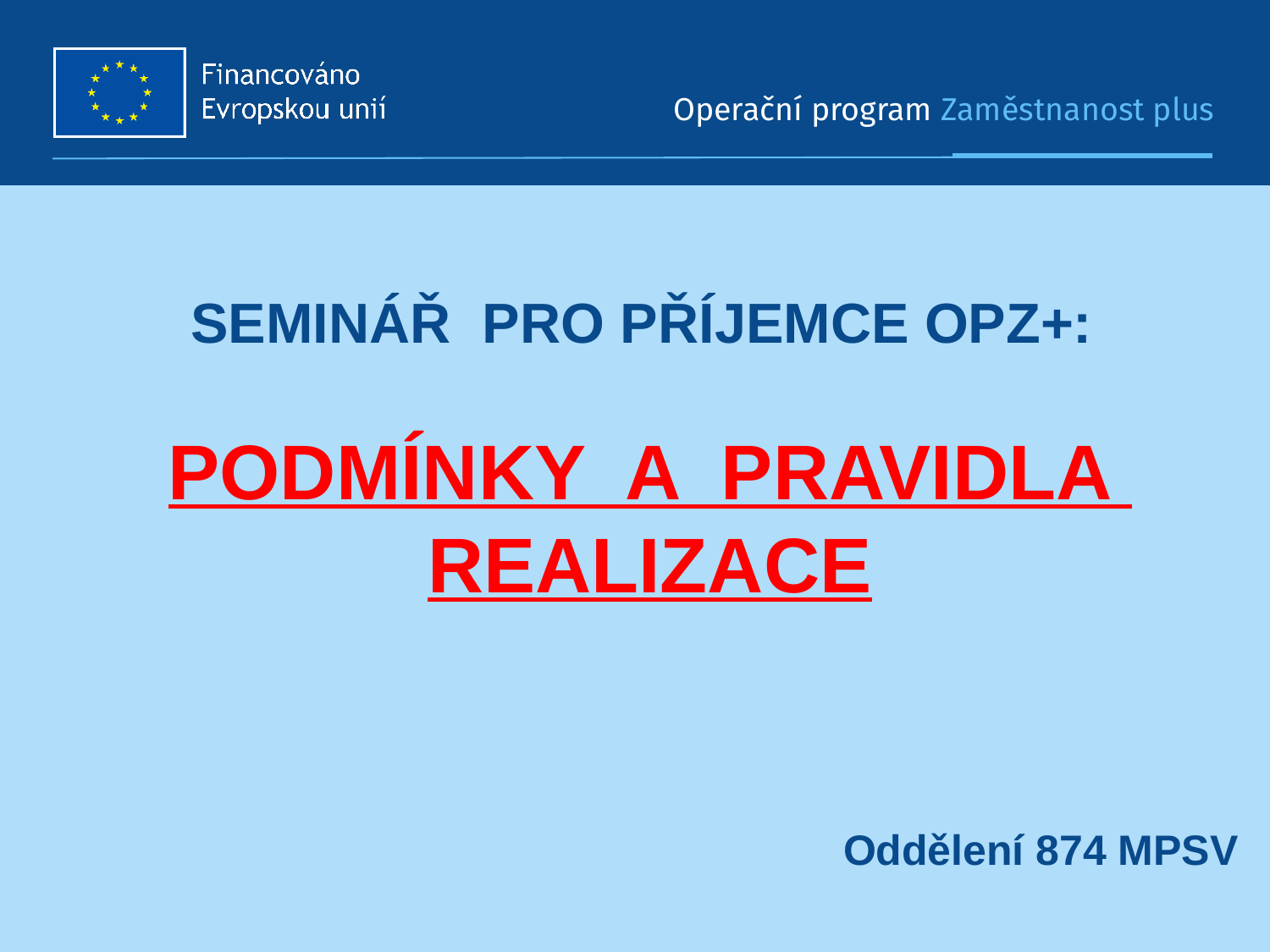

# seminář  pro příjemce OPZ+: podmínky  a  pravidla  realizace
Oddělení 874 MPSV